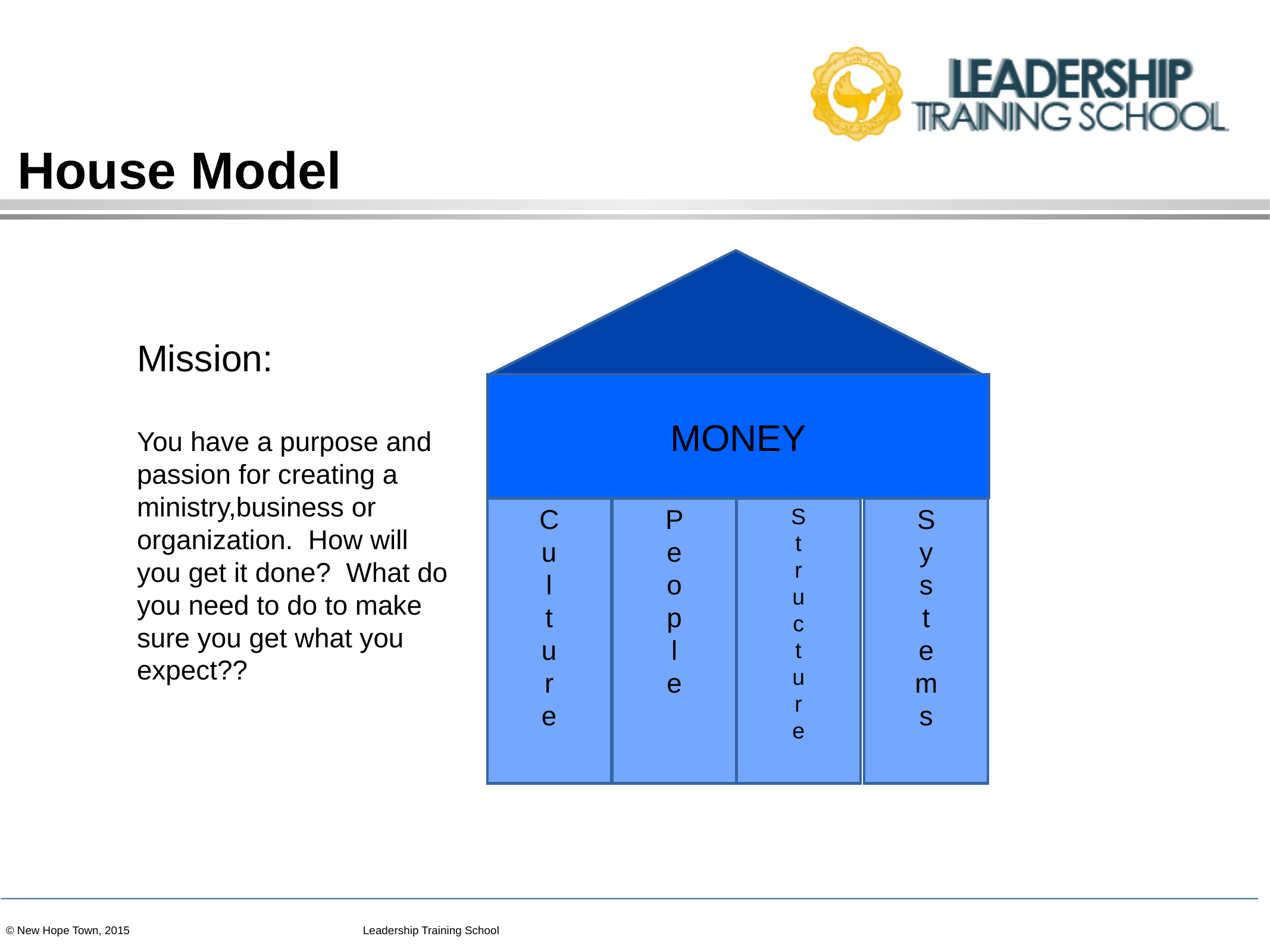

# House Model
Mission
Mission:

You have a purpose and
passion for creating a
ministry,business or
organization.  How will
you get it done?  What do
you need to do to make
sure you get what you
expect??
MONEY
C
u
l
t
u
r
e
P
e
o
p
l
e
S
t
r
u
c
t
u
r
e
S
y
s
t
e
m
s
19